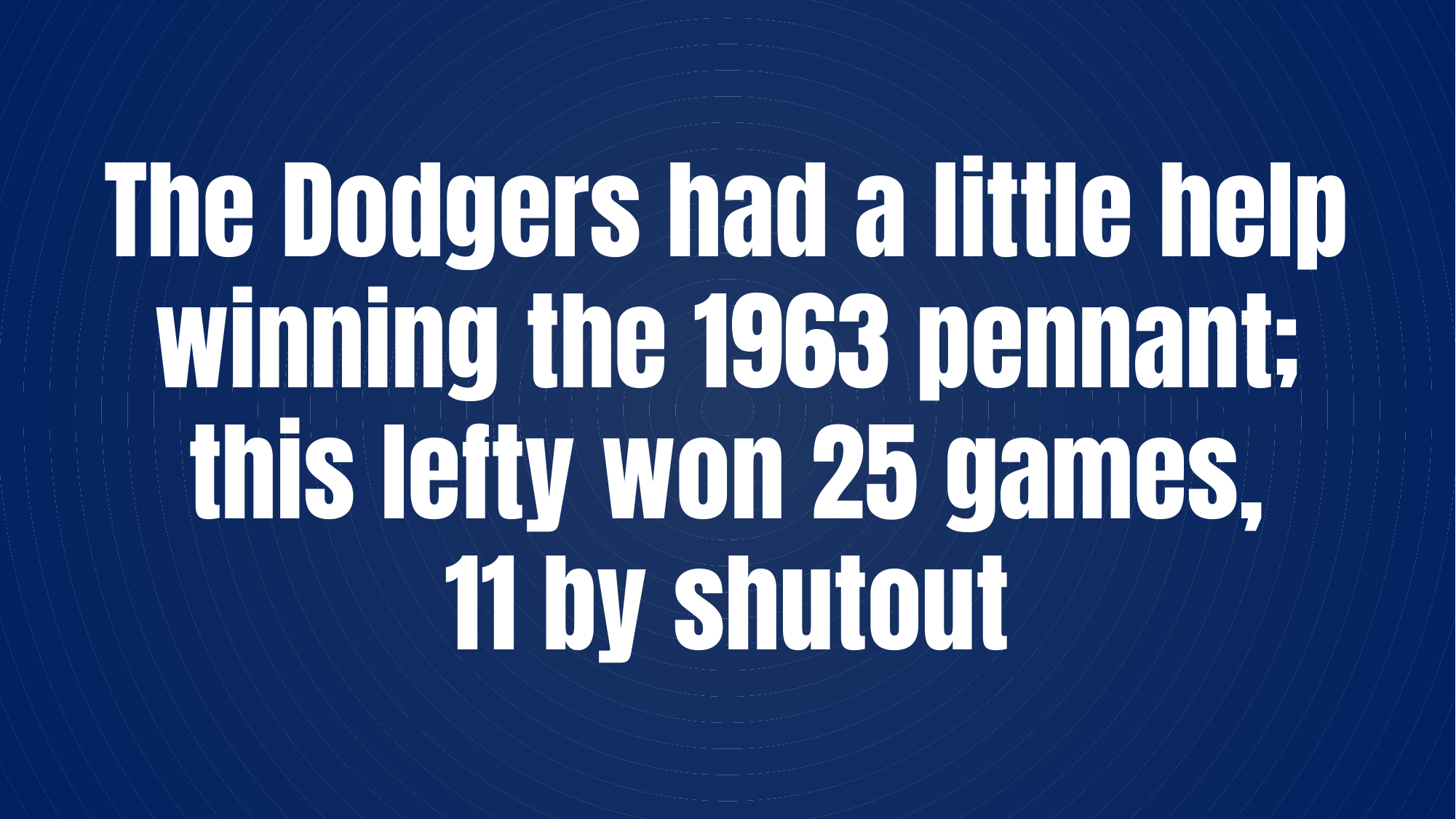

The Dodgers had a little help winning the 1963 pennant;
this lefty won 25 games,
11 by shutout